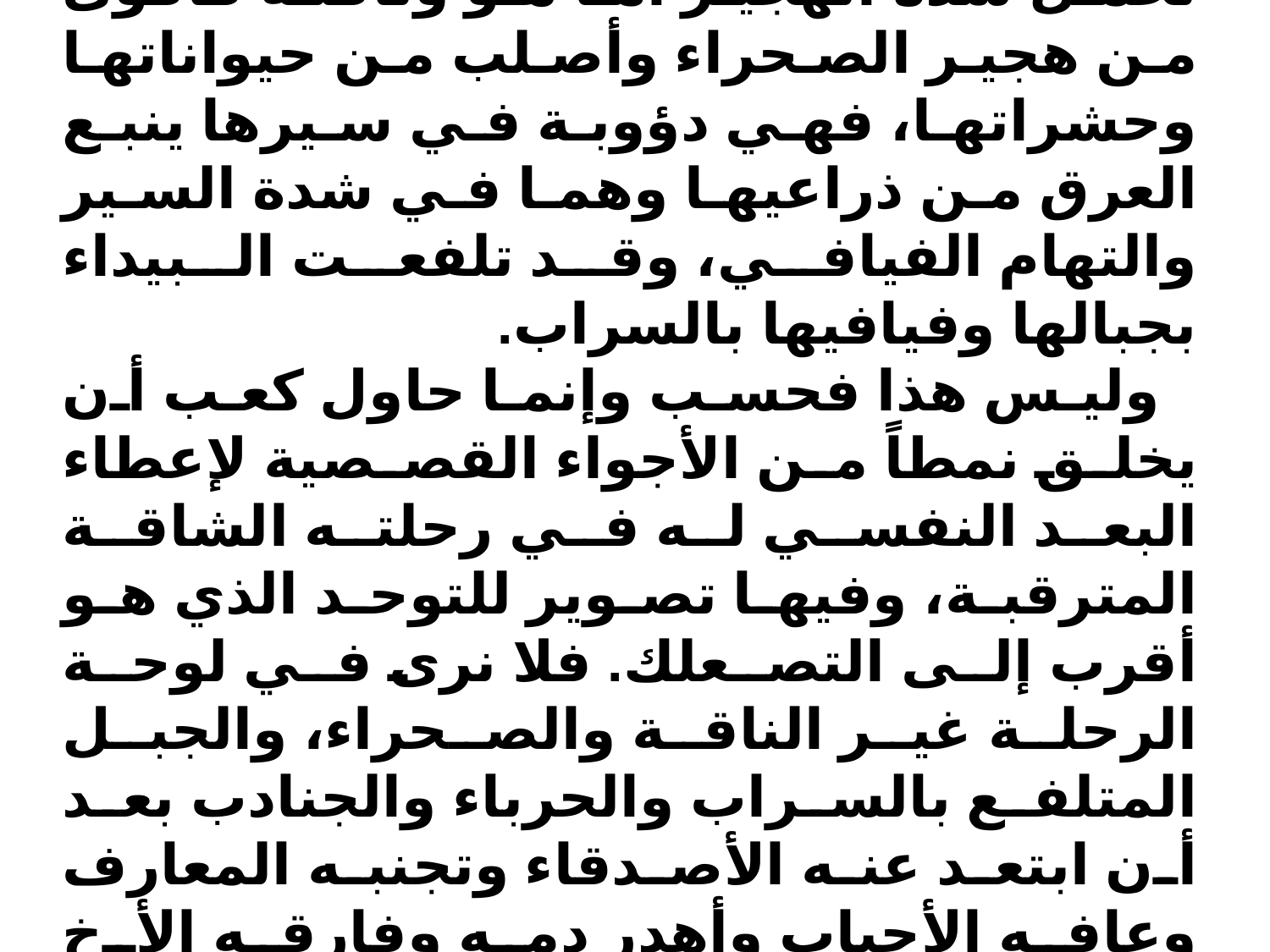

فكيف يتحمل إنسان ذلك ما دامت حيوانات الصحراء وحشراتها عاجزة عن تحمل شدة الهجير أما هو وناقته فأقوى من هجير الصحراء وأصلب من حيواناتها وحشراتها، فهي دؤوبة في سيرها ينبع العرق من ذراعيها وهما في شدة السير والتهام الفيافي، وقد تلفعت البيداء بجبالها وفيافيها بالسراب.
وليس هذا فحسب وإنما حاول كعب أن يخلق نمطاً من الأجواء القصصية لإعطاء البعد النفسي له في رحلته الشاقة المترقبة، وفيها تصوير للتوحد الذي هو أقرب إلى التصعلك. فلا نرى في لوحة الرحلة غير الناقة والصحراء، والجبل المتلفع بالسراب والحرباء والجنادب بعد أن ابتعد عنه الأصدقاء وتجنبه المعارف وعافه الأحباب وأهدر دمه وفارقه الأخ والصحب ولم يبق أمامه في هذه السفرة الطويلة غير كلمة